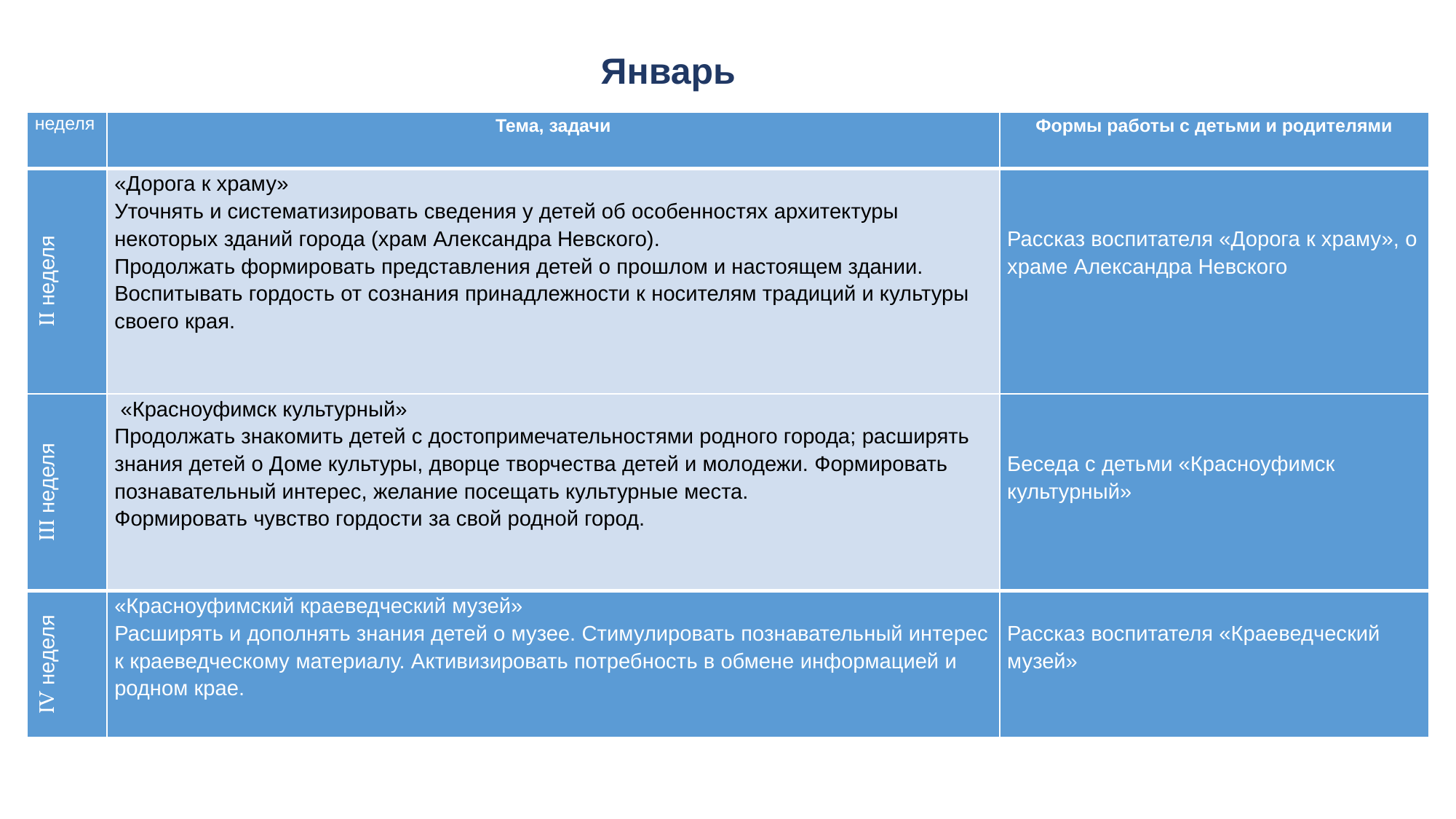

Январь
| неделя | Тема, задачи | Формы работы с детьми и родителями |
| --- | --- | --- |
| II неделя | «Дорога к храму» Уточнять и систематизировать сведения у детей об особенностях архитектуры некоторых зданий города (храм Александра Невского). Продолжать формировать представления детей о прошлом и настоящем здании. Воспитывать гордость от сознания принадлежности к носителям традиций и культуры своего края. | Рассказ воспитателя «Дорога к храму», о храме Александра Невского |
| III неделя | «Красноуфимск культурный» Продолжать знакомить детей с достопримечательностями родного города; расширять знания детей о Доме культуры, дворце творчества детей и молодежи. Формировать познавательный интерес, желание посещать культурные места. Формировать чувство гордости за свой родной город. | Беседа с детьми «Красноуфимск культурный» |
| IV неделя | «Красноуфимский краеведческий музей» Расширять и дополнять знания детей о музее. Стимулировать познавательный интерес к краеведческому материалу. Активизировать потребность в обмене информацией и родном крае. | Рассказ воспитателя «Краеведческий музей» |